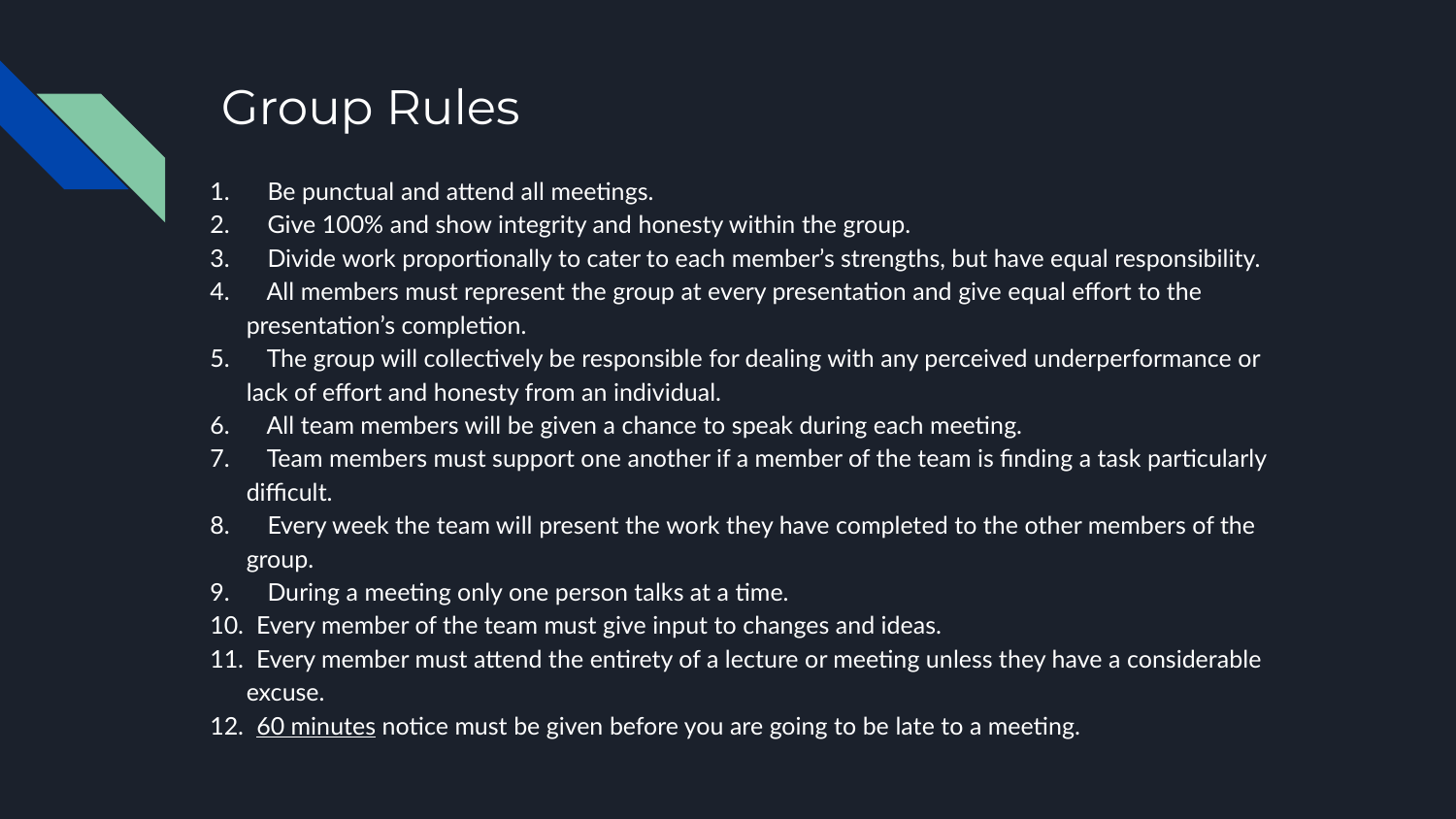

# Group Rules
1.      Be punctual and attend all meetings.
2.      Give 100% and show integrity and honesty within the group.
3.      Divide work proportionally to cater to each member’s strengths, but have equal responsibility.
4.      All members must represent the group at every presentation and give equal effort to the presentation’s completion.
5.      The group will collectively be responsible for dealing with any perceived underperformance or lack of effort and honesty from an individual.
6.      All team members will be given a chance to speak during each meeting.
7.      Team members must support one another if a member of the team is finding a task particularly difficult.
8.      Every week the team will present the work they have completed to the other members of the group.
9.      During a meeting only one person talks at a time.
10.  Every member of the team must give input to changes and ideas.
11.  Every member must attend the entirety of a lecture or meeting unless they have a considerable excuse.
12.  60 minutes notice must be given before you are going to be late to a meeting.